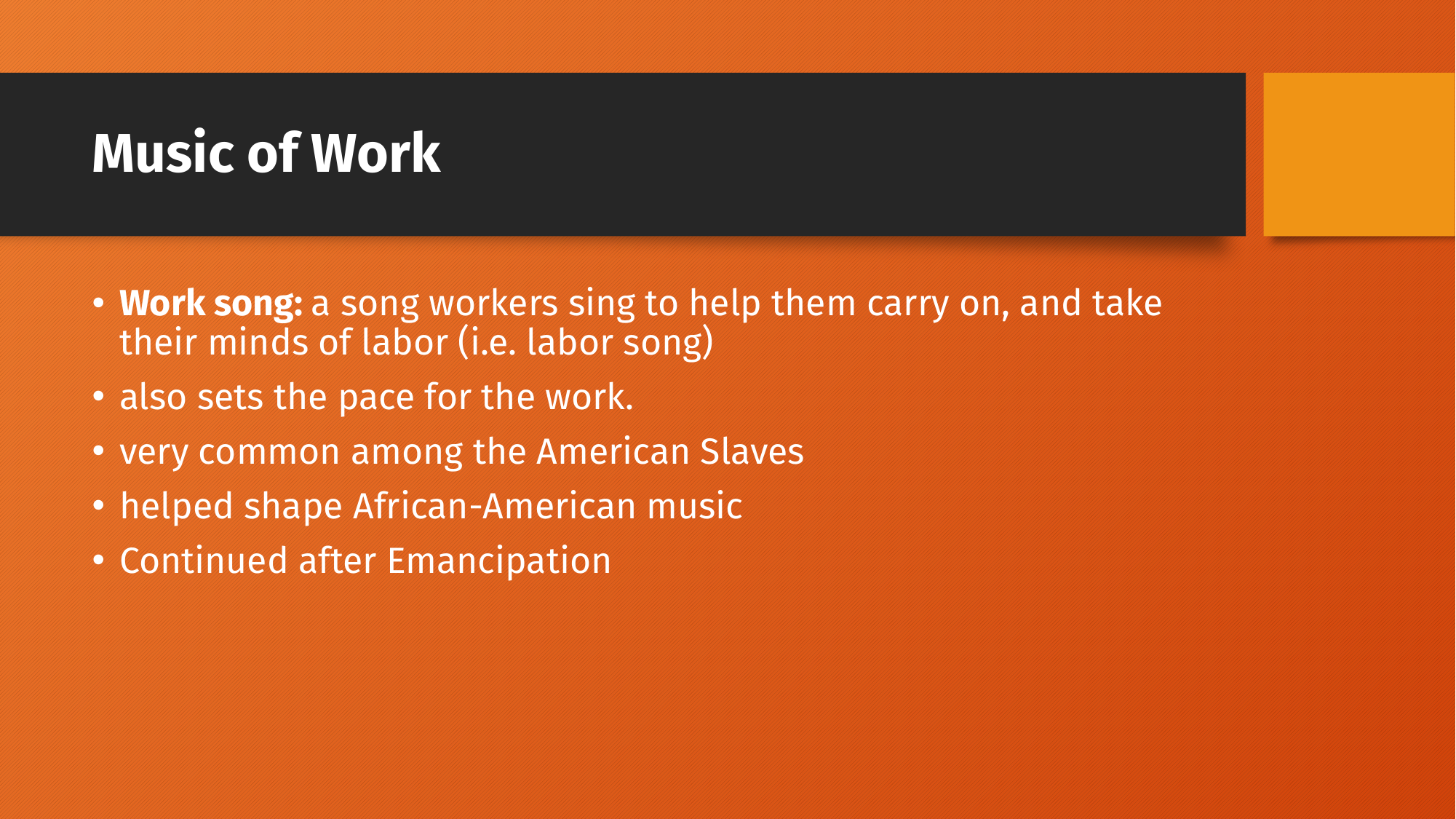

# Music of Work
Work song: a song workers sing to help them carry on, and take their minds of labor (i.e. labor song)
also sets the pace for the work.
very common among the American Slaves
helped shape African-American music
Continued after Emancipation